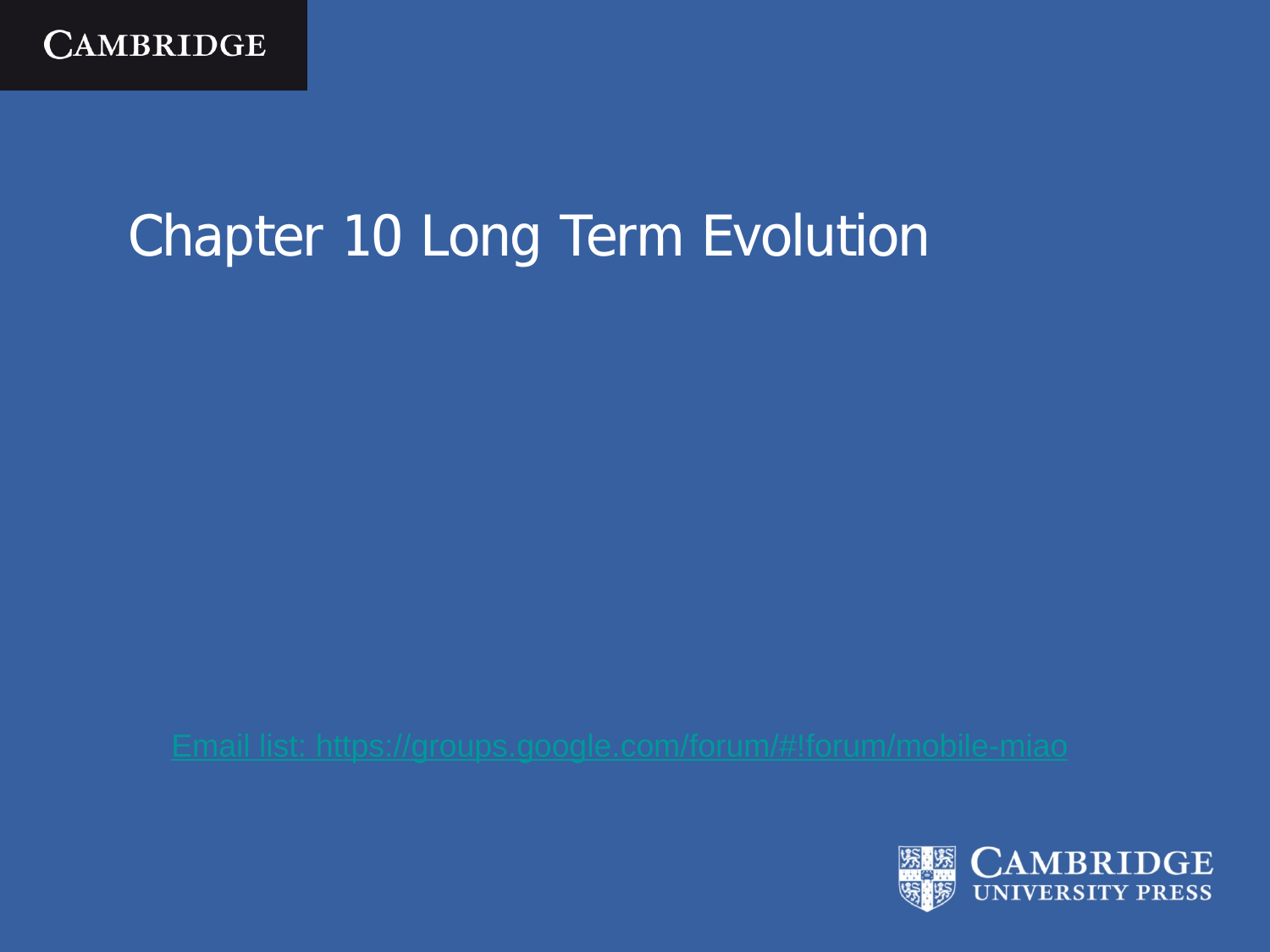

# Chapter 10 Long Term Evolution

Email list: https://groups.google.com/forum/#!forum/mobile-miao